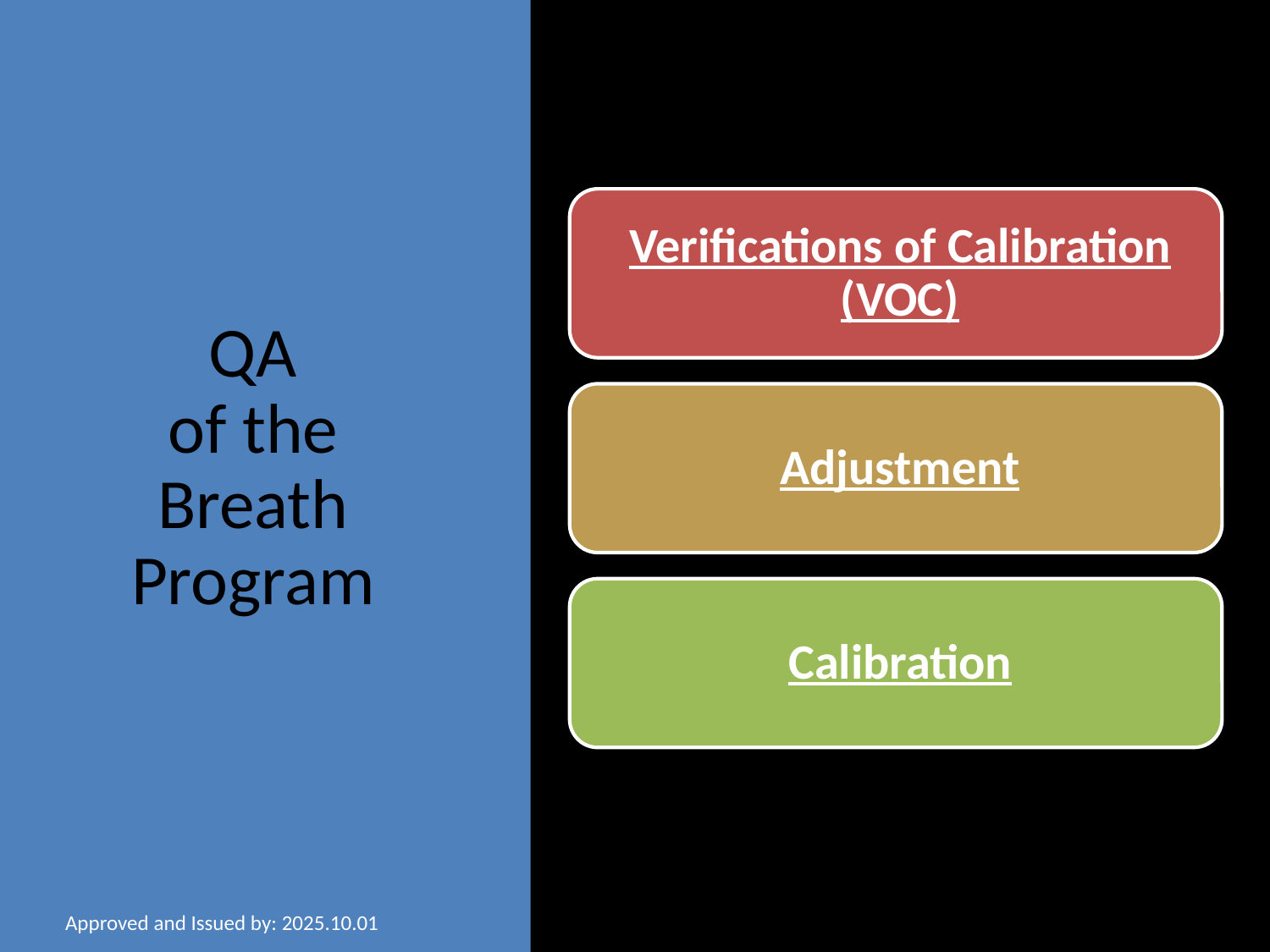

# QA of the Breath Program
Verifications of Calibration (VOC)
Adjustment
Calibration
Approved and Issued by: 2025.10.01